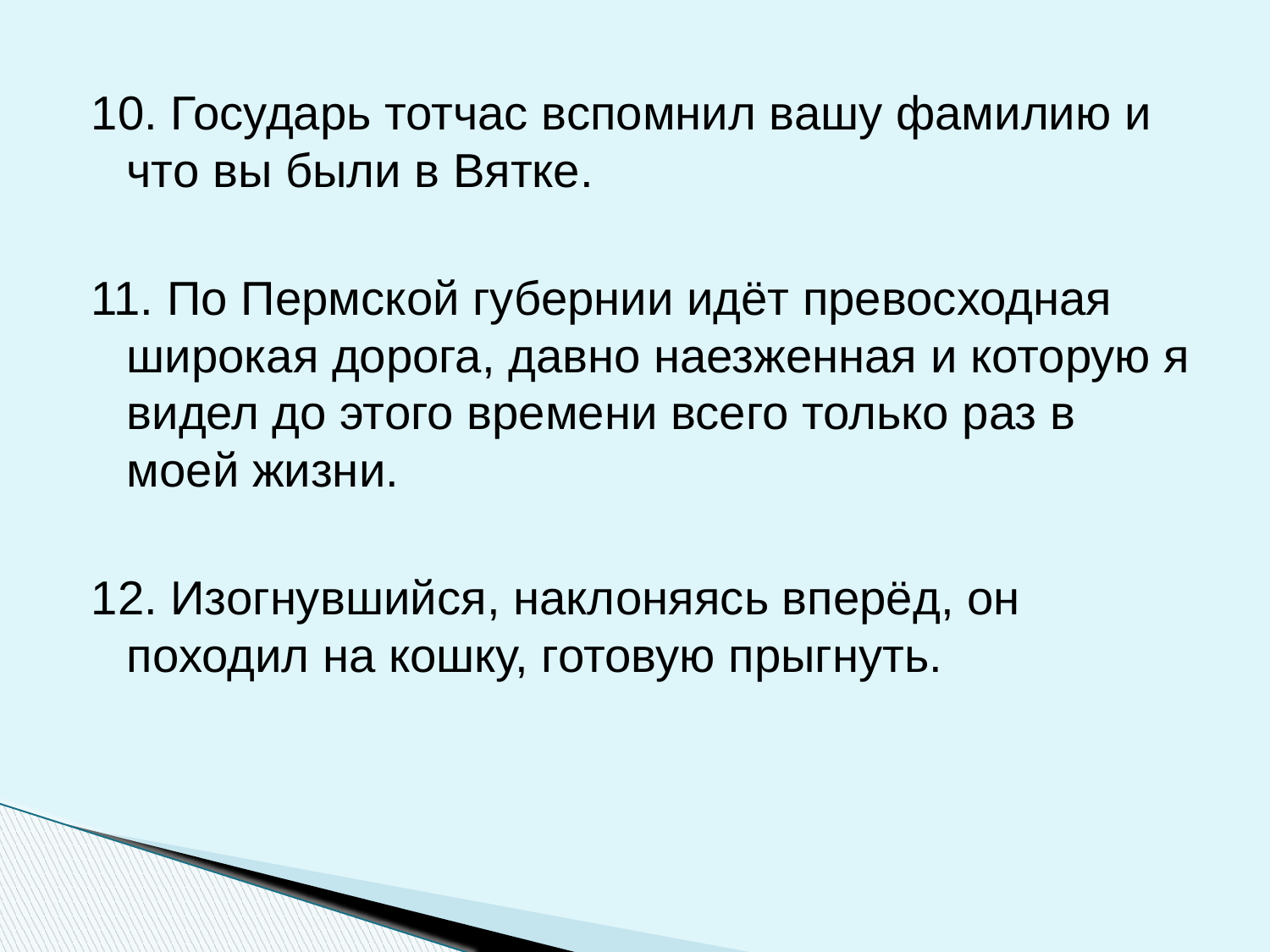

#
10. Государь тотчас вспомнил вашу фамилию и что вы были в Вятке.

11. По Пермской губернии идёт превосходная широкая дорога, давно наезженная и которую я видел до этого времени всего только раз в моей жизни.

12. Изогнувшийся, наклоняясь вперёд, он походил на кошку, готовую прыгнуть.